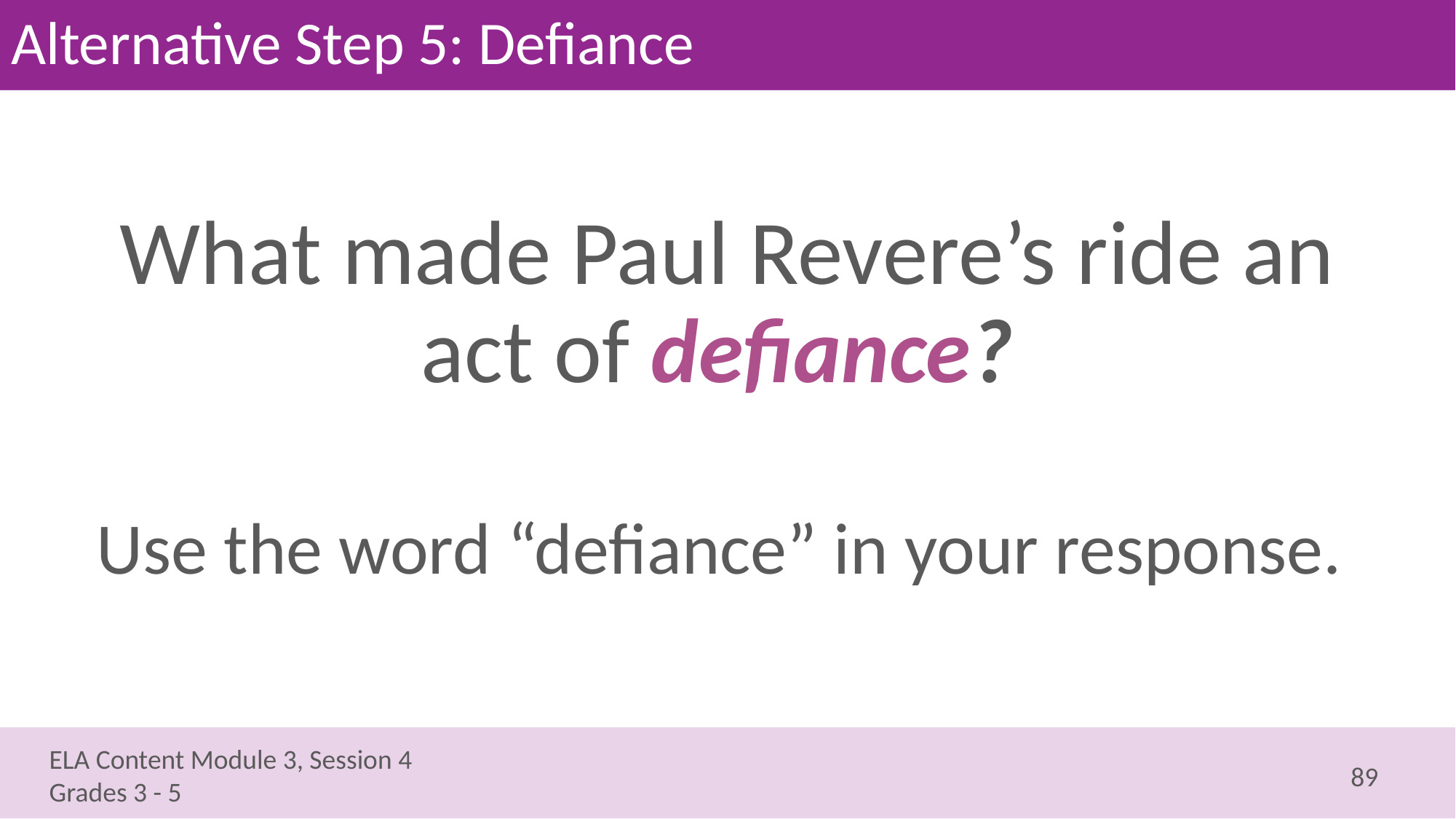

# Alternative Step 5: Defiance
What made Paul Revere’s ride an act of defiance?

Use the word “defiance” in your response.
89